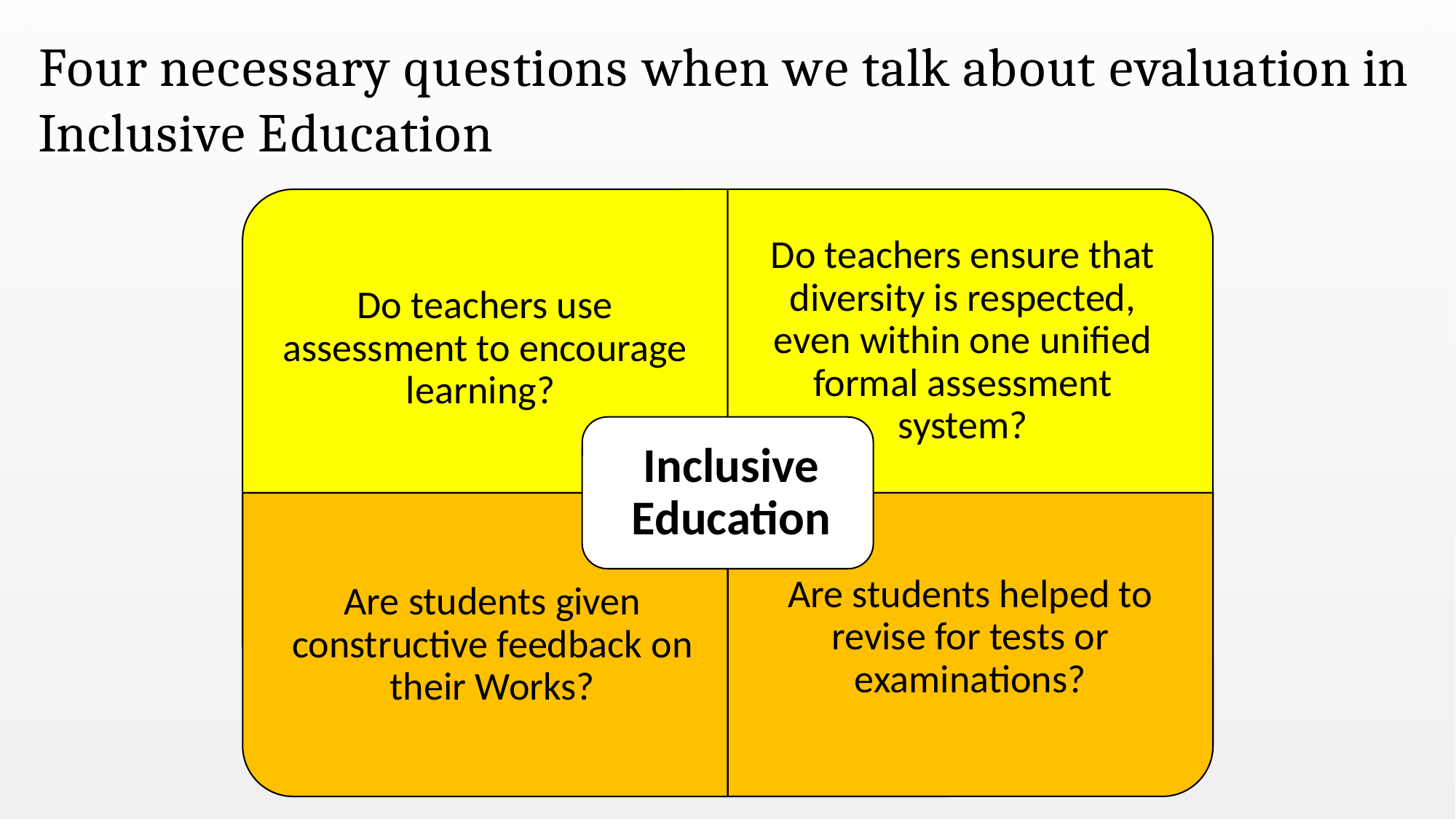

Four necessary questions when we talk about evaluation in
Inclusive Education
Do teachers use assessment to encourage learning?
Do teachers ensure that diversity is respected, even within one unified formal assessment system?
Are students given constructive feedback on their Works?
Are students helped to revise for tests or examinations?
Inclusive Education